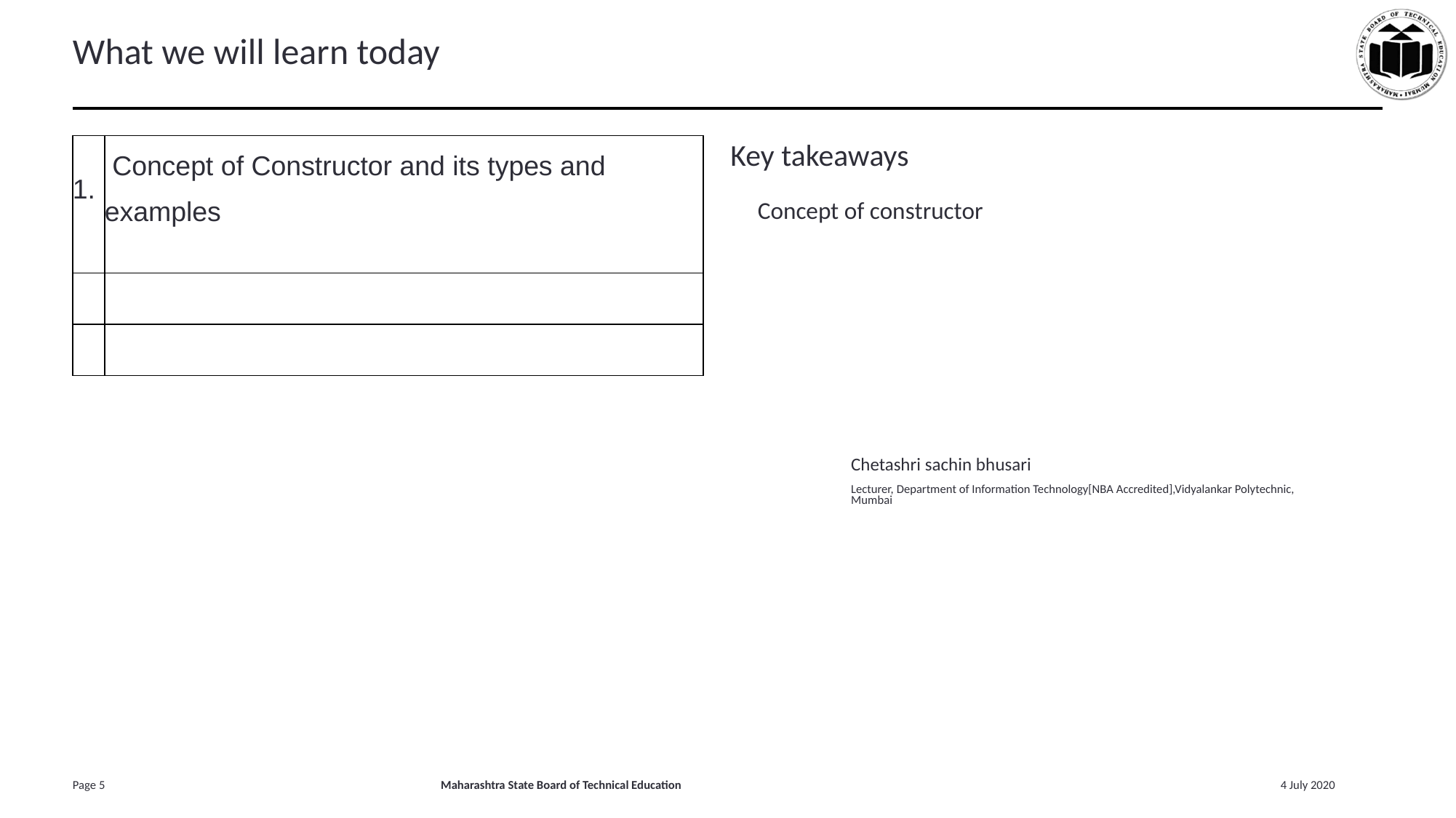

# What we will learn today
Key takeaways
| 1. | Concept of Constructor and its types and examples |
| --- | --- |
|  |  |
|  |  |
Concept of constructor
Chetashri sachin bhusari
Lecturer, Department of Information Technology[NBA Accredited],Vidyalankar Polytechnic,             Mumbai